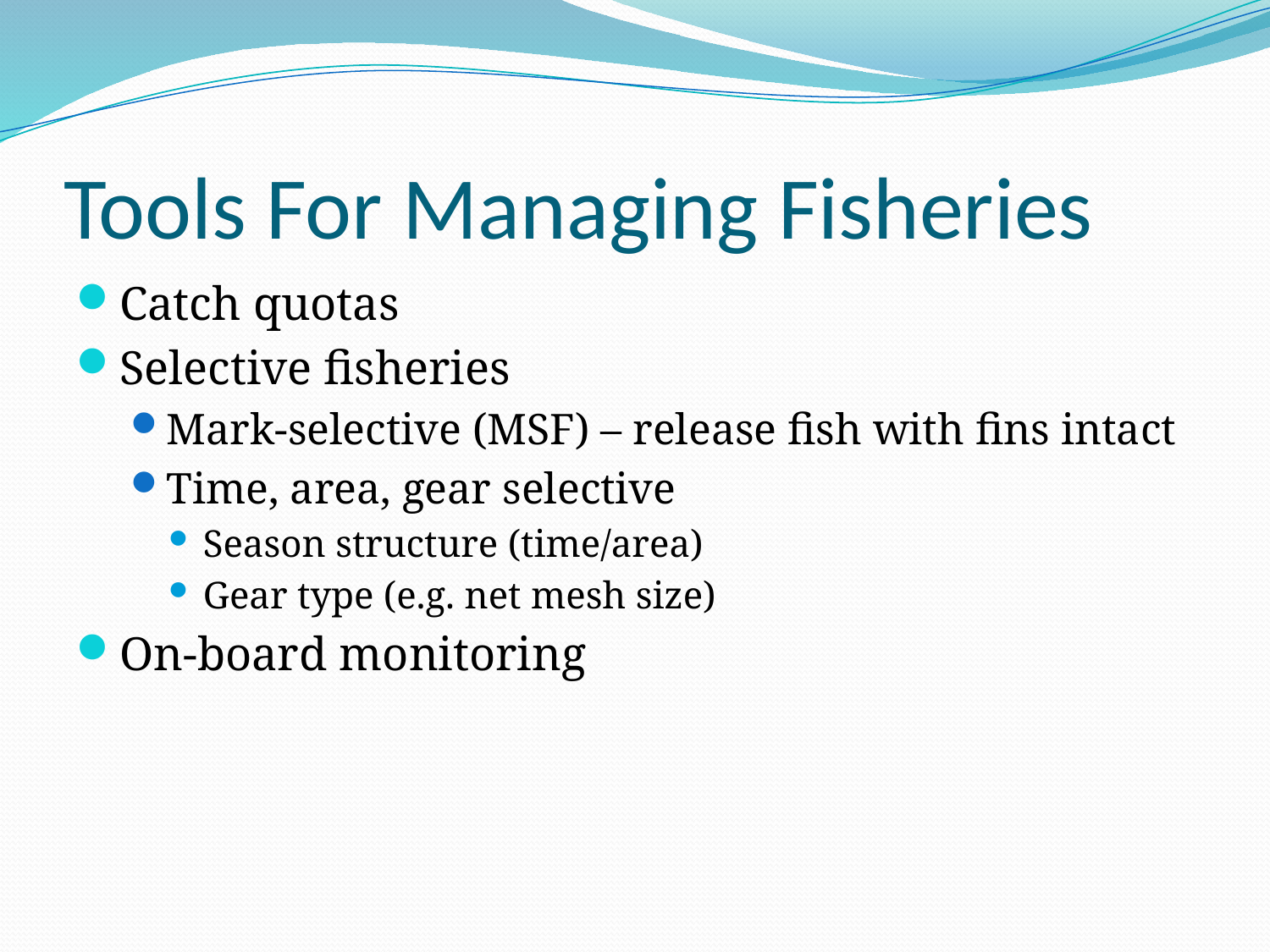

# Tools For Managing Fisheries
Catch quotas
Selective fisheries
Mark-selective (MSF) – release fish with fins intact
Time, area, gear selective
Season structure (time/area)
Gear type (e.g. net mesh size)
On-board monitoring